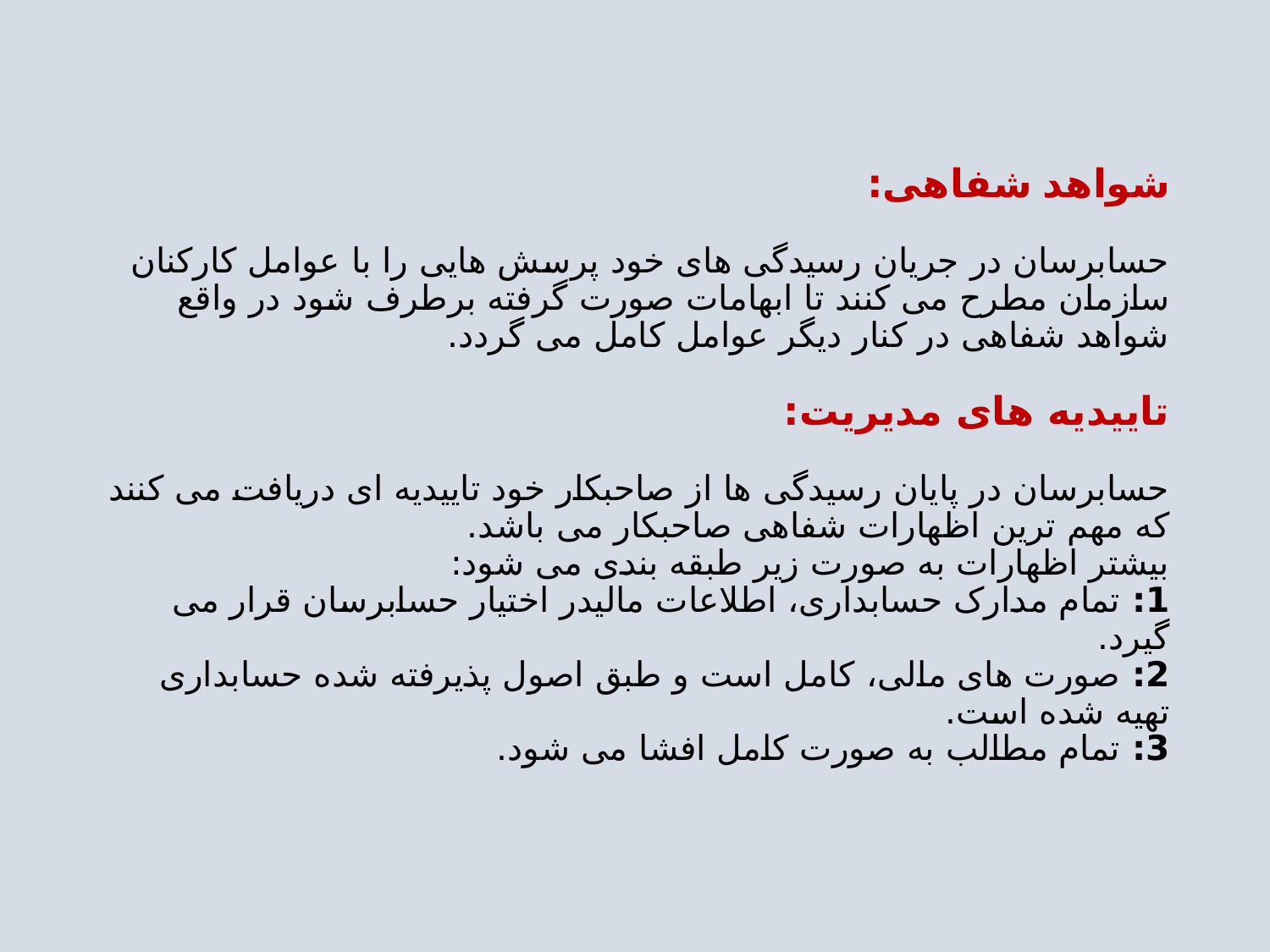

# شواهد شفاهی: حسابرسان در جریان رسیدگی های خود پرسش هایی را با عوامل کارکنان سازمان مطرح می کنند تا ابهامات صورت گرفته برطرف شود در واقع شواهد شفاهی در کنار دیگر عوامل کامل می گردد. تاییدیه های مدیریت: حسابرسان در پایان رسیدگی ها از صاحبکار خود تاییدیه ای دریافت می کنند که مهم ترین اظهارات شفاهی صاحبکار می باشد. بیشتر اظهارات به صورت زیر طبقه بندی می شود: 1: تمام مدارک حسابداری، اطلاعات مالیدر اختیار حسابرسان قرار می گیرد. 2: صورت های مالی، کامل است و طبق اصول پذیرفته شده حسابداری تهیه شده است. 3: تمام مطالب به صورت کامل افشا می شود.